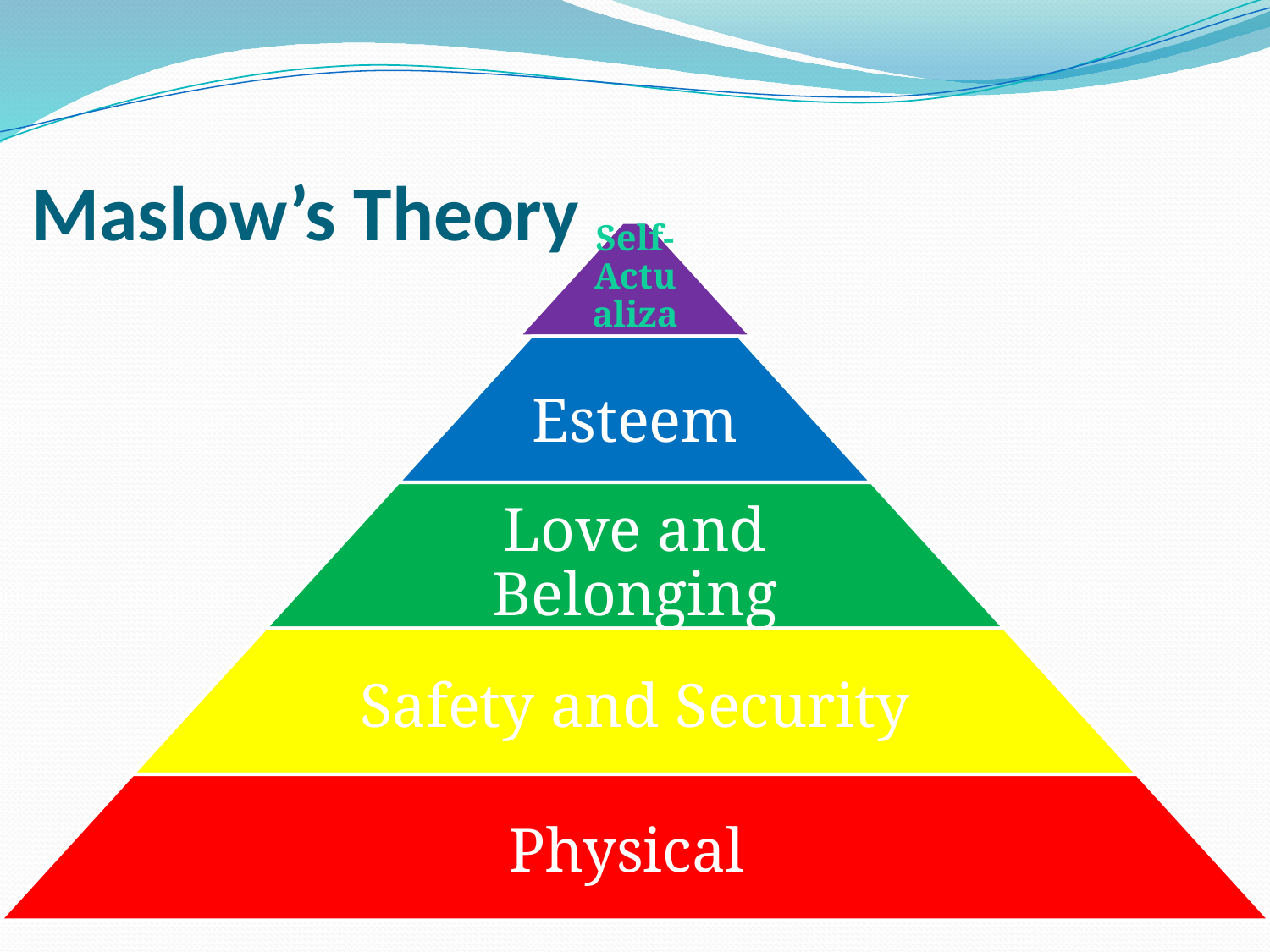

# Maslow’s Theory
Self-Actualization
Esteem
Love and Belonging
Safety and Security
Physical